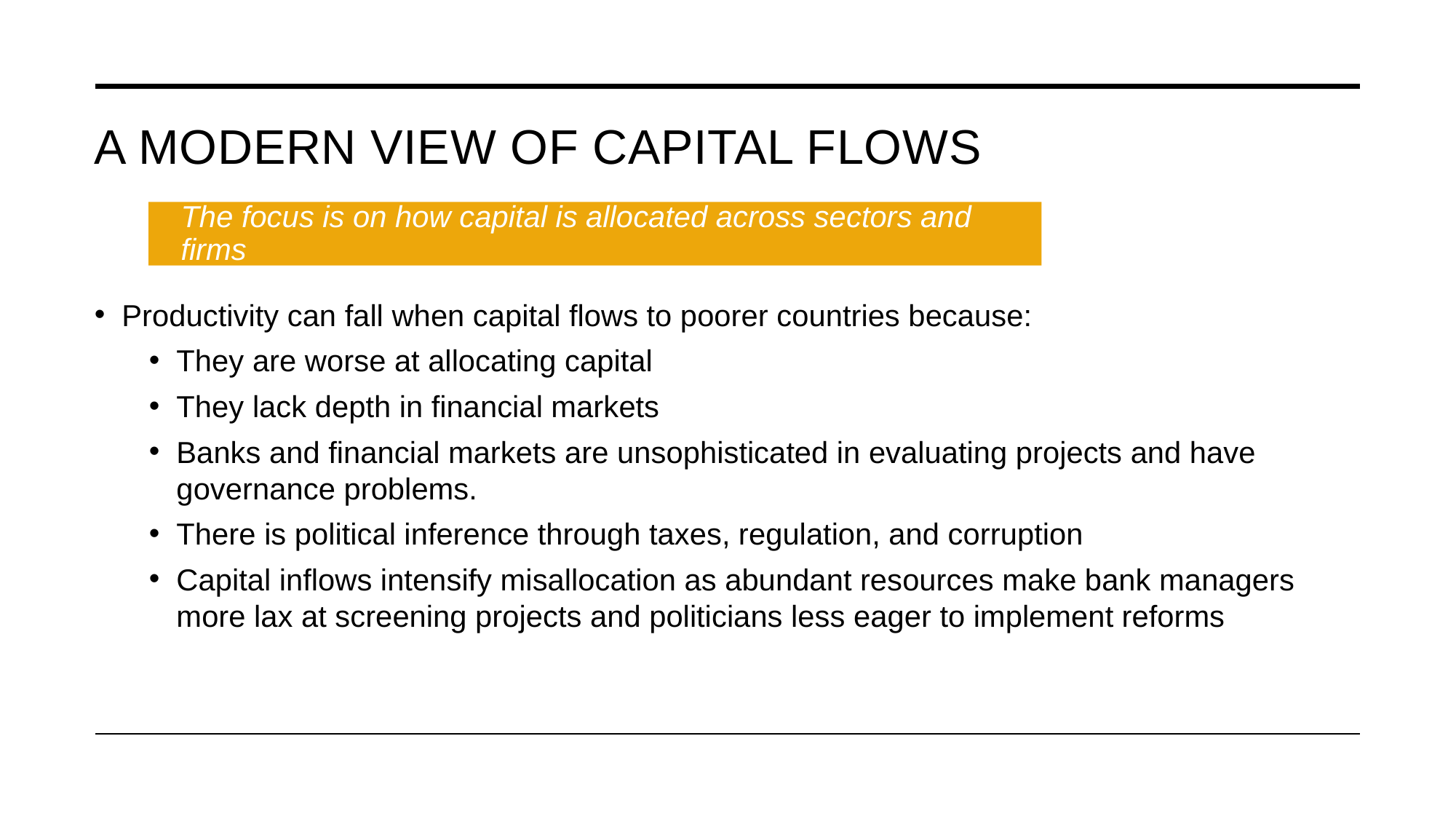

# A modern view of capital flows
The focus is on how capital is allocated across sectors and firms
Productivity can fall when capital flows to poorer countries because:
They are worse at allocating capital
They lack depth in financial markets
Banks and financial markets are unsophisticated in evaluating projects and have governance problems.
There is political inference through taxes, regulation, and corruption
Capital inflows intensify misallocation as abundant resources make bank managers more lax at screening projects and politicians less eager to implement reforms